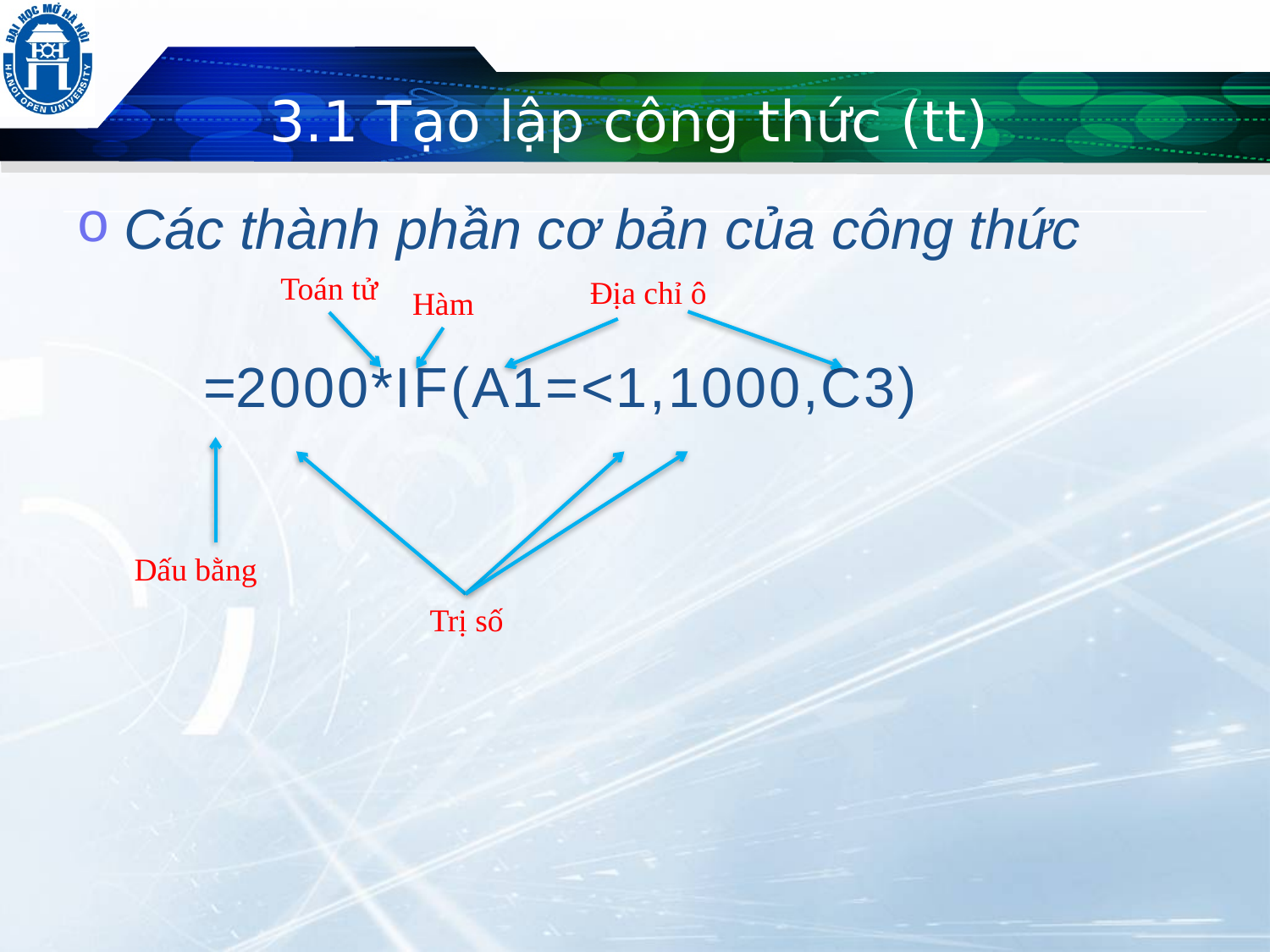

# 3.1 Tạo lập công thức (tt)
Các thành phần cơ bản của công thức

	=2000*IF(A1=<1,1000,C3)
Toán tử
Địa chỉ ô
Hàm
Dấu bằng
Trị số